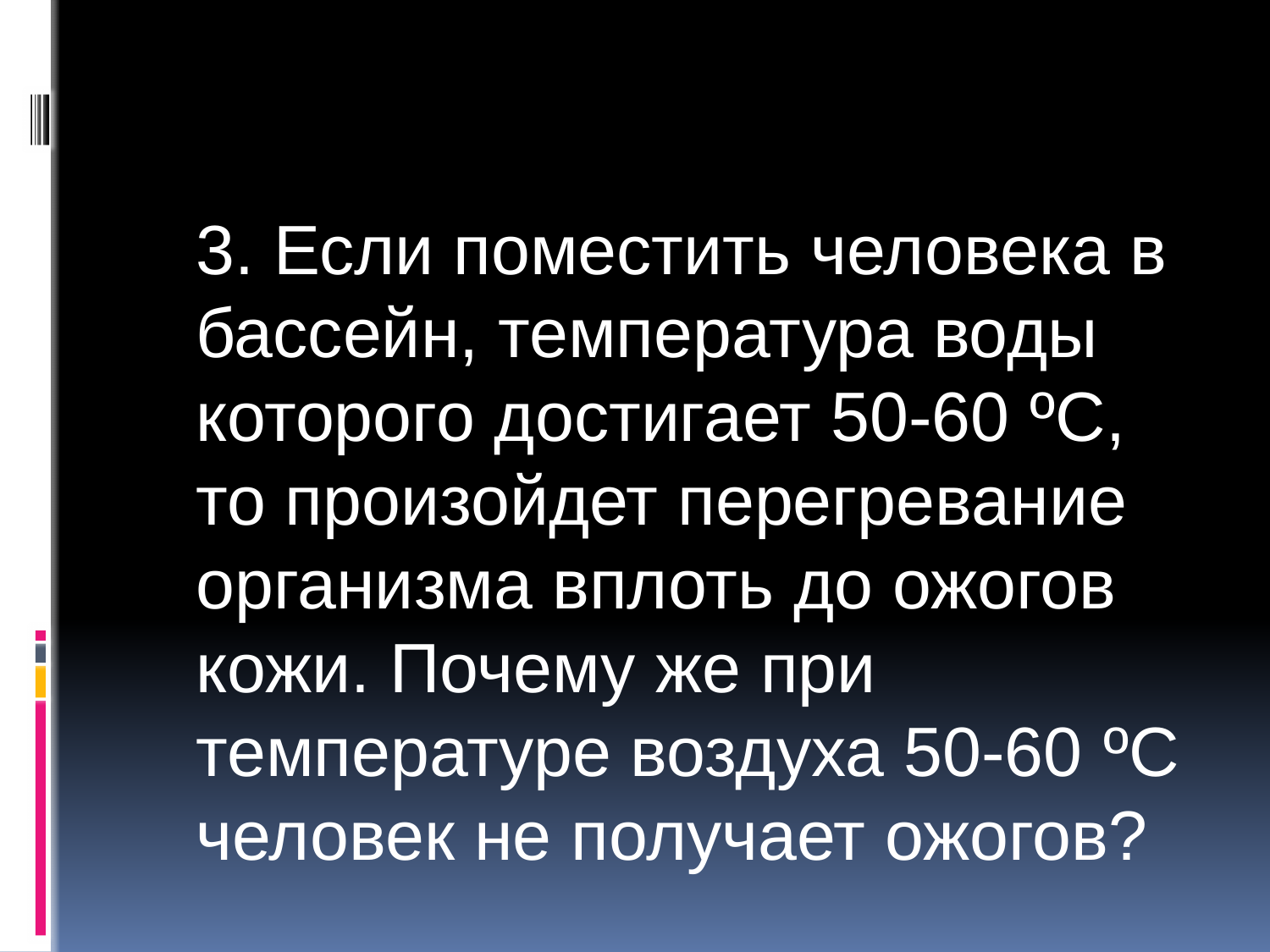

#
	3. Если поместить человека в бассейн, температура воды которого достигает 50-60 ºС, то произойдет перегревание организма вплоть до ожогов кожи. Почему же при температуре воздуха 50-60 ºС человек не получает ожогов?